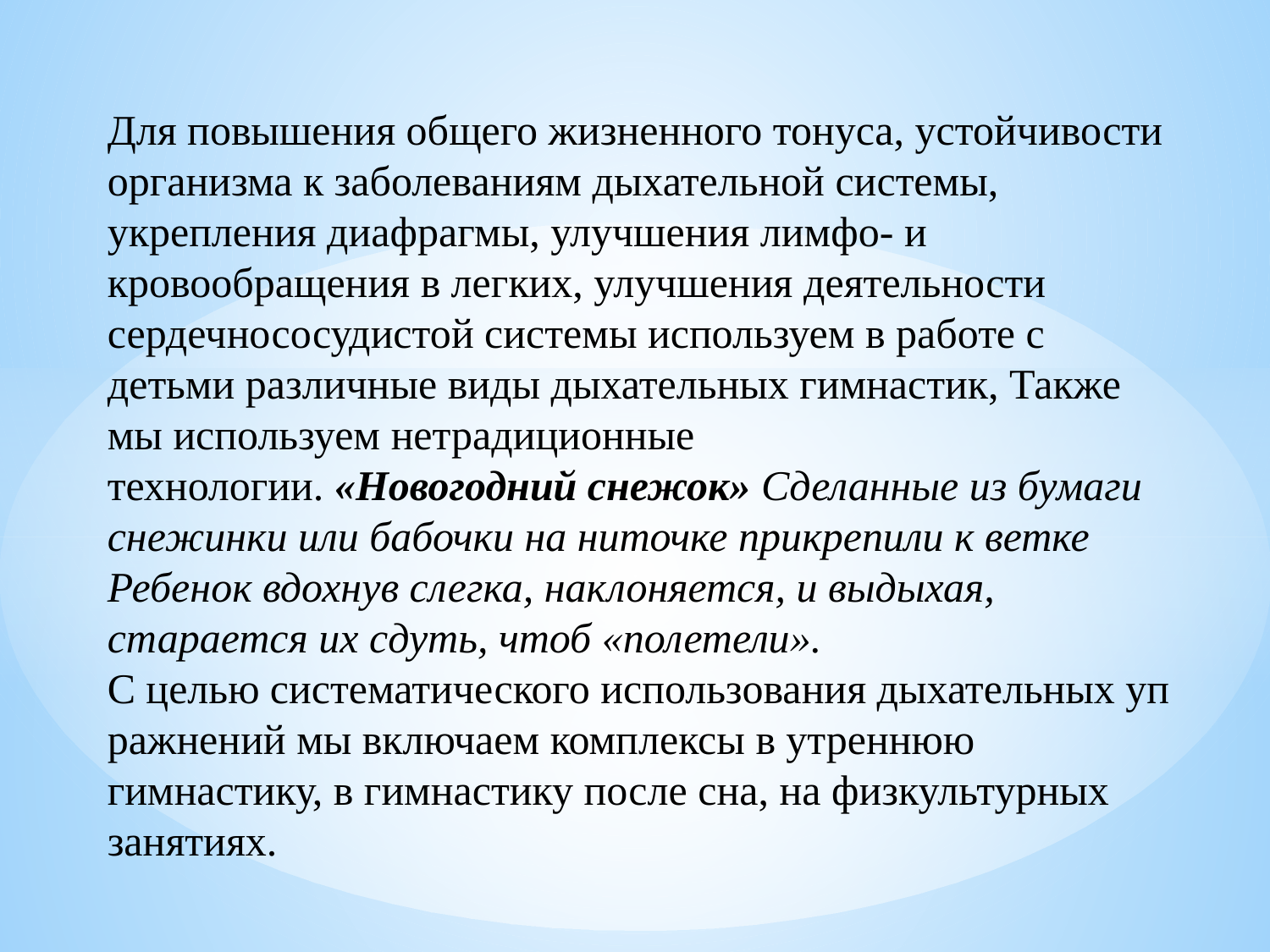

Для повышения общего жизненного тонуса, устойчивости организма к заболеваниям дыхательной системы, укрепления диафрагмы, улучшения лимфо- и кровообращения в легких, улучшения деятельности сердечнососудистой системы используем в работе с детьми различные виды дыхательных гимнастик, Также мы используем нетрадиционные технологии. «Новогодний снежок» Сделанные из бумаги снежинки или бабочки на ниточке прикрепили к ветке Ребенок вдохнув слегка, наклоняется, и выдыхая, старается их сдуть, чтоб «полетели».
С целью систематического использования дыхательных уп­ражнений мы включаем комплексы в утреннюю гимнастику, в гимнастику после сна, на физкультурных занятиях.